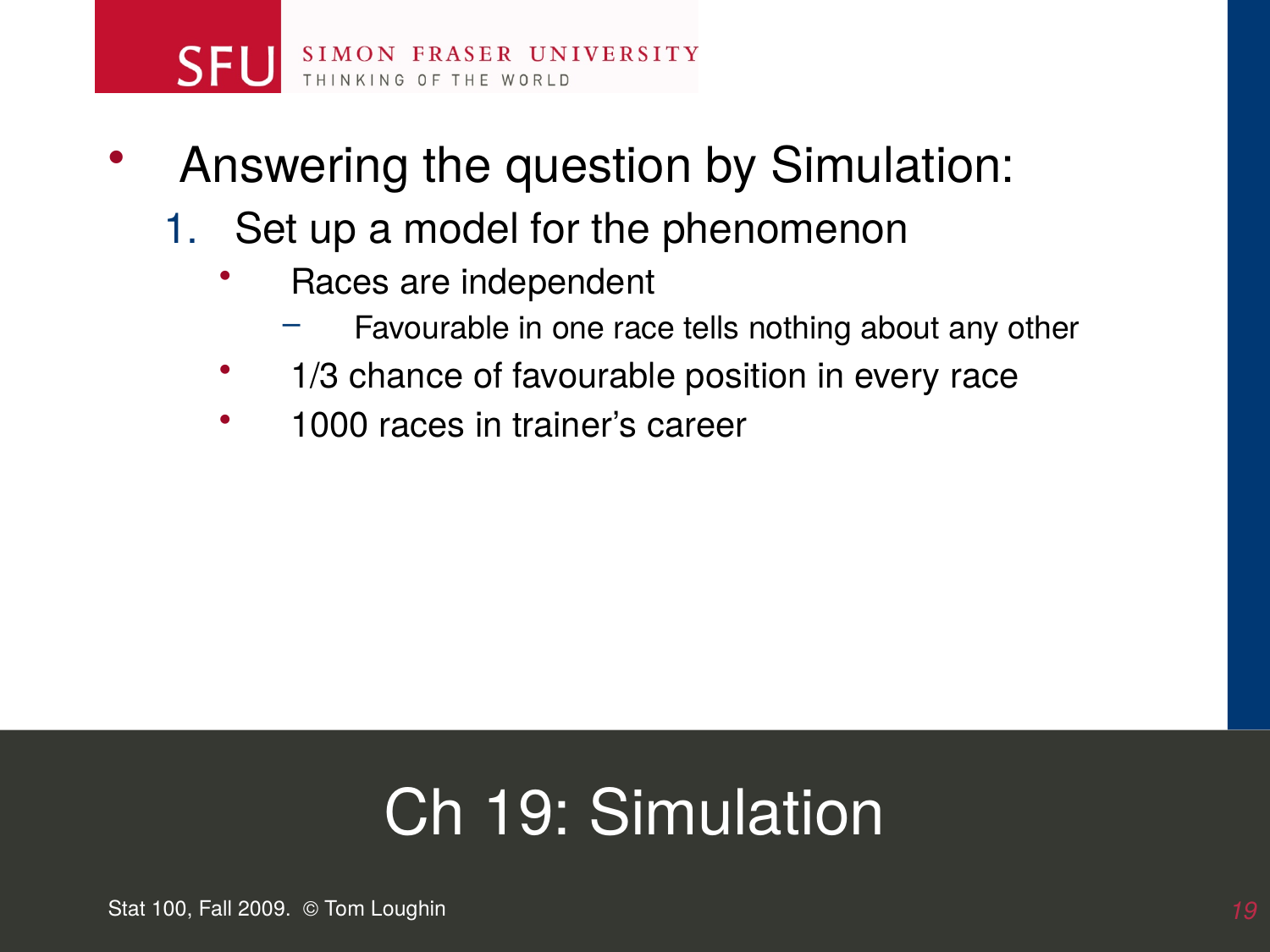

Answering the question by Simulation:
Set up a model for the phenomenon
Races are independent
Favourable in one race tells nothing about any other
1/3 chance of favourable position in every race
1000 races in trainer’s career
# Ch 19: Simulation
Stat 100, Fall 2009.  © Tom Loughin
19